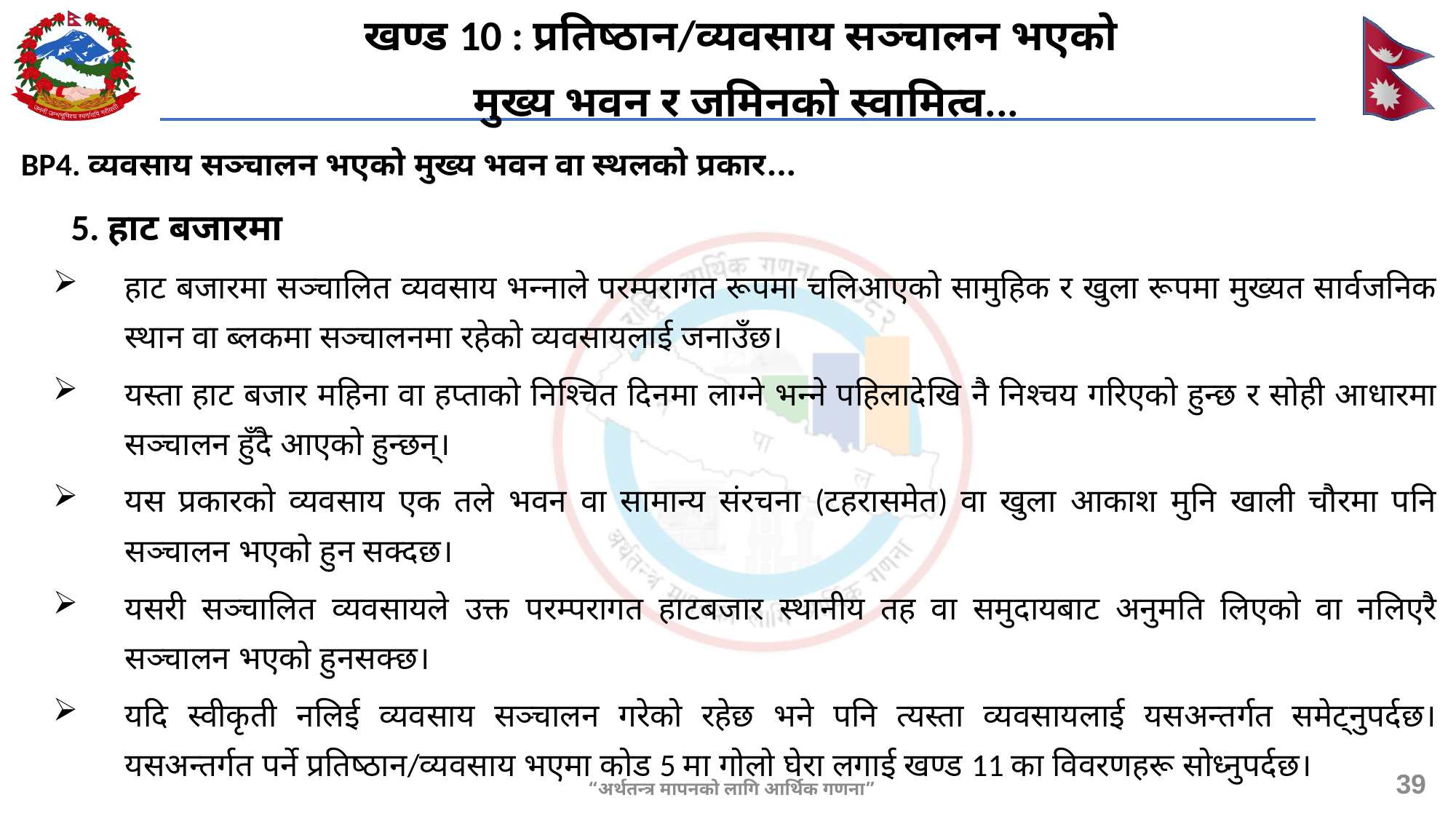

खण्ड 10 : प्रतिष्ठान/व्यवसाय सञ्चालन भएको
मुख्य भवन र जमिनको स्वामित्व...
BP4. व्यवसाय सञ्चालन भएको मुख्य भवन वा स्थलको प्रकार...
      5. हाट बजारमा
हाट बजारमा सञ्चालित व्यवसाय भन्नाले परम्परागत रूपमा चलिआएको सामुहिक र खुला रूपमा मुख्यत सार्वजनिक स्थान वा ब्लकमा सञ्चालनमा रहेको व्यवसायलाई जनाउँछ।
यस्ता हाट बजार महिना वा हप्ताको निश्चित दिनमा लाग्ने भन्ने पहिलादेखि नै निश्चय गरिएको हुन्छ र सोही आधारमा सञ्चालन हुँदै आएको हुन्छन्।
यस प्रकारको व्यवसाय एक तले भवन वा सामान्य संरचना (टहरासमेत) वा खुला आकाश मुनि खाली चौरमा पनि सञ्चालन भएको हुन सक्दछ।
यसरी सञ्चालित व्यवसायले उक्त परम्परागत हाटबजार स्थानीय तह वा समुदायबाट अनुमति लिएको वा नलिएरै सञ्चालन भएको हुनसक्छ।
यदि स्वीकृती नलिई व्यवसाय सञ्चालन गरेको रहेछ भने पनि त्यस्ता व्यवसायलाई यसअन्तर्गत समेट्नुपर्दछ। यसअन्तर्गत पर्ने प्रतिष्ठान/व्यवसाय भएमा कोड 5 मा गोलो घेरा लगाई खण्ड 11 का विवरणहरू सोध्नुपर्दछ।
39
“अर्थतन्त्र मापनको लागि आर्थिक गणना”